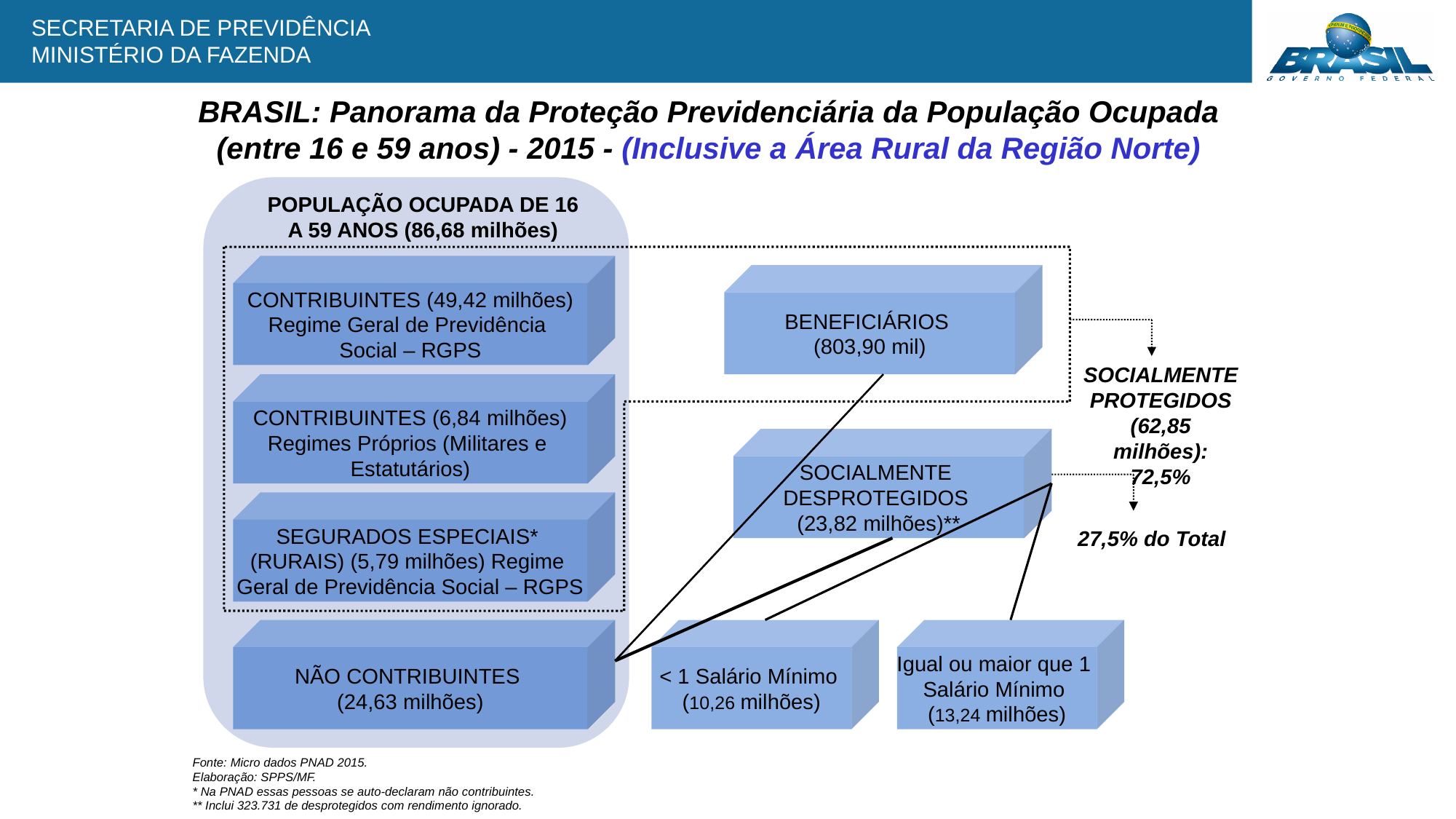

BRASIL: Panorama da Proteção Previdenciária da População Ocupada (entre 16 e 59 anos) - 2015 - (Inclusive a Área Rural da Região Norte)

POPULAÇÃO OCUPADA DE 16 A 59 ANOS (86,68 milhões)

CONTRIBUINTES (49,42 milhões)
Regime Geral de Previdência
Social – RGPS
BENEFICIÁRIOS
(803,90 mil)

SOCIALMENTE PROTEGIDOS (62,85 milhões): 72,5%
CONTRIBUINTES (6,84 milhões)
Regimes Próprios (Militares e
Estatutários)
SOCIALMENTE
DESPROTEGIDOS
(23,82 milhões)**

SEGURADOS ESPECIAIS*
(RURAIS) (5,79 milhões) Regime
Geral de Previdência Social – RGPS
27,5% do Total

NÃO CONTRIBUINTES
(24,63 milhões)

< 1 Salário Mínimo
(10,26 milhões)
Igual ou maior que 1
Salário Mínimo
(13,24 milhões)
Fonte: Micro dados PNAD 2015.
Elaboração: SPPS/MF.
* Na PNAD essas pessoas se auto-declaram não contribuintes.
** Inclui 323.731 de desprotegidos com rendimento ignorado.